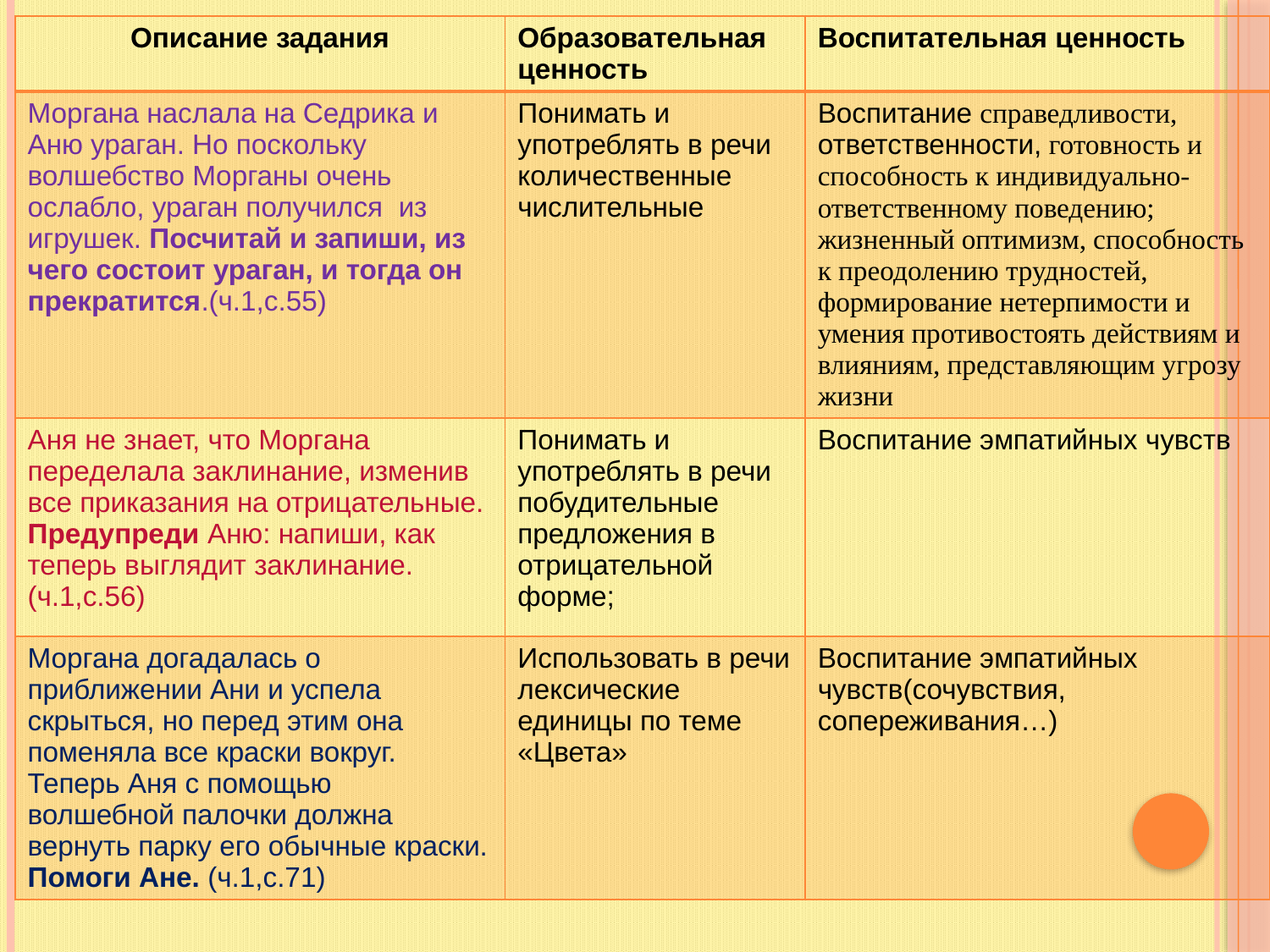

| Описание задания | Образовательная ценность | Воспитательная ценность |
| --- | --- | --- |
| Моргана наслала на Седрика и Аню ураган. Но поскольку волшебство Морганы очень ослабло, ураган получился из игрушек. Посчитай и запиши, из чего состоит ураган, и тогда он прекратится.(ч.1,с.55) | Понимать и употреблять в речи количественные числительные | Воспитание справедливости, ответственности, готовность и способность к индивидуально-ответственному поведению; жизненный оптимизм, способность к преодолению трудностей, формирование нетерпимости и умения противостоять действиям и влияниям, представляющим угрозу жизни |
| Аня не знает, что Моргана переделала заклинание, изменив все приказания на отрицательные. Предупреди Аню: напиши, как теперь выглядит заклинание.(ч.1,с.56) | Понимать и употреблять в речи побудительные предложения в отрицательной форме; | Воспитание эмпатийных чувств |
| Моргана догадалась о приближении Ани и успела скрыться, но перед этим она поменяла все краски вокруг. Теперь Аня с помощью волшебной палочки должна вернуть парку его обычные краски. Помоги Ане. (ч.1,с.71) | Использовать в речи лексические единицы по теме «Цвета» | Воспитание эмпатийных чувств(сочувствия, сопереживания…) |